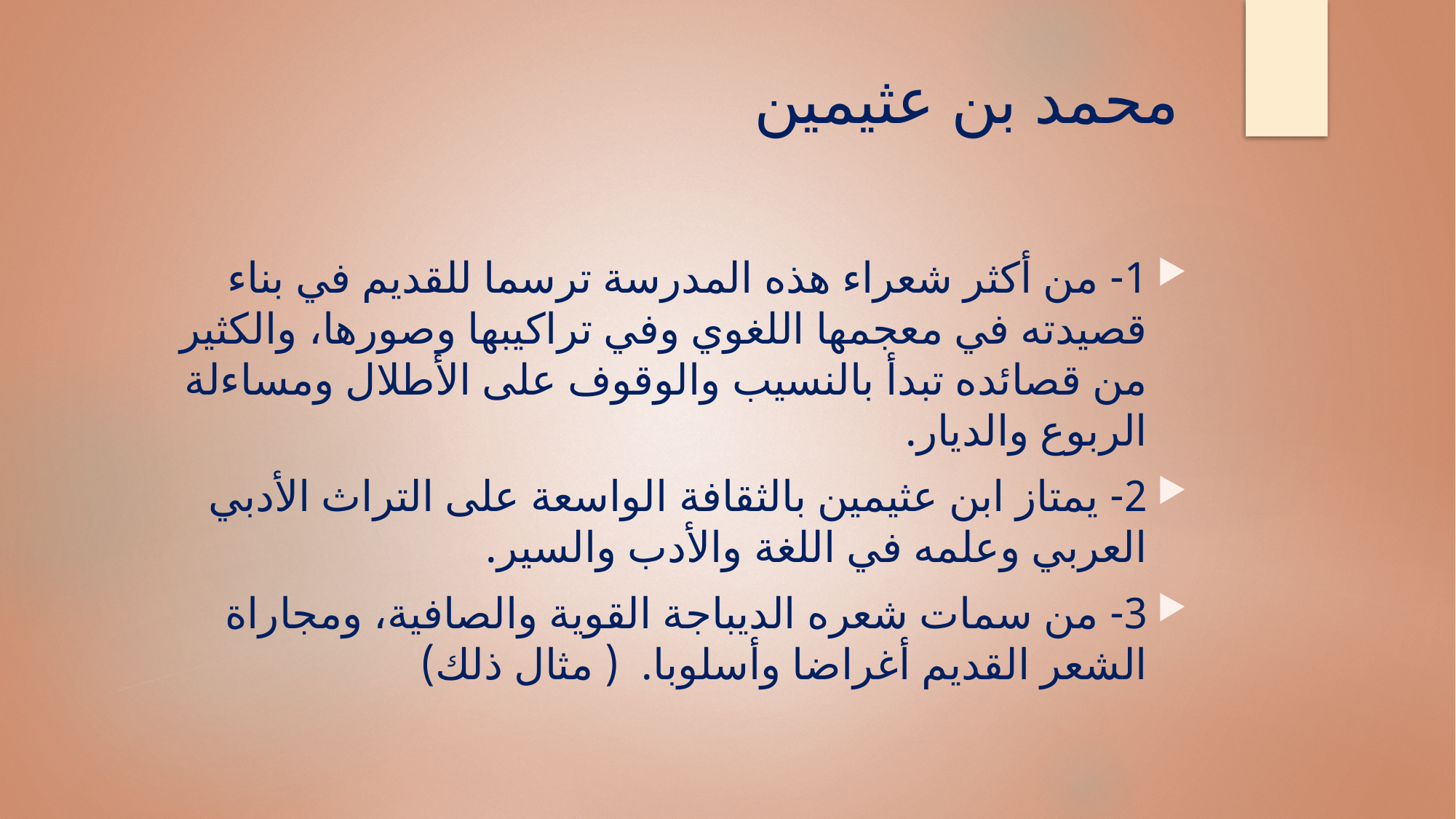

# محمد بن عثيمين
1- من أكثر شعراء هذه المدرسة ترسما للقديم في بناء قصيدته في معجمها اللغوي وفي تراكيبها وصورها، والكثير من قصائده تبدأ بالنسيب والوقوف على الأطلال ومساءلة الربوع والديار.
2- يمتاز ابن عثيمين بالثقافة الواسعة على التراث الأدبي العربي وعلمه في اللغة والأدب والسير.
3- من سمات شعره الديباجة القوية والصافية، ومجاراة الشعر القديم أغراضا وأسلوبا.  ( مثال ذلك)